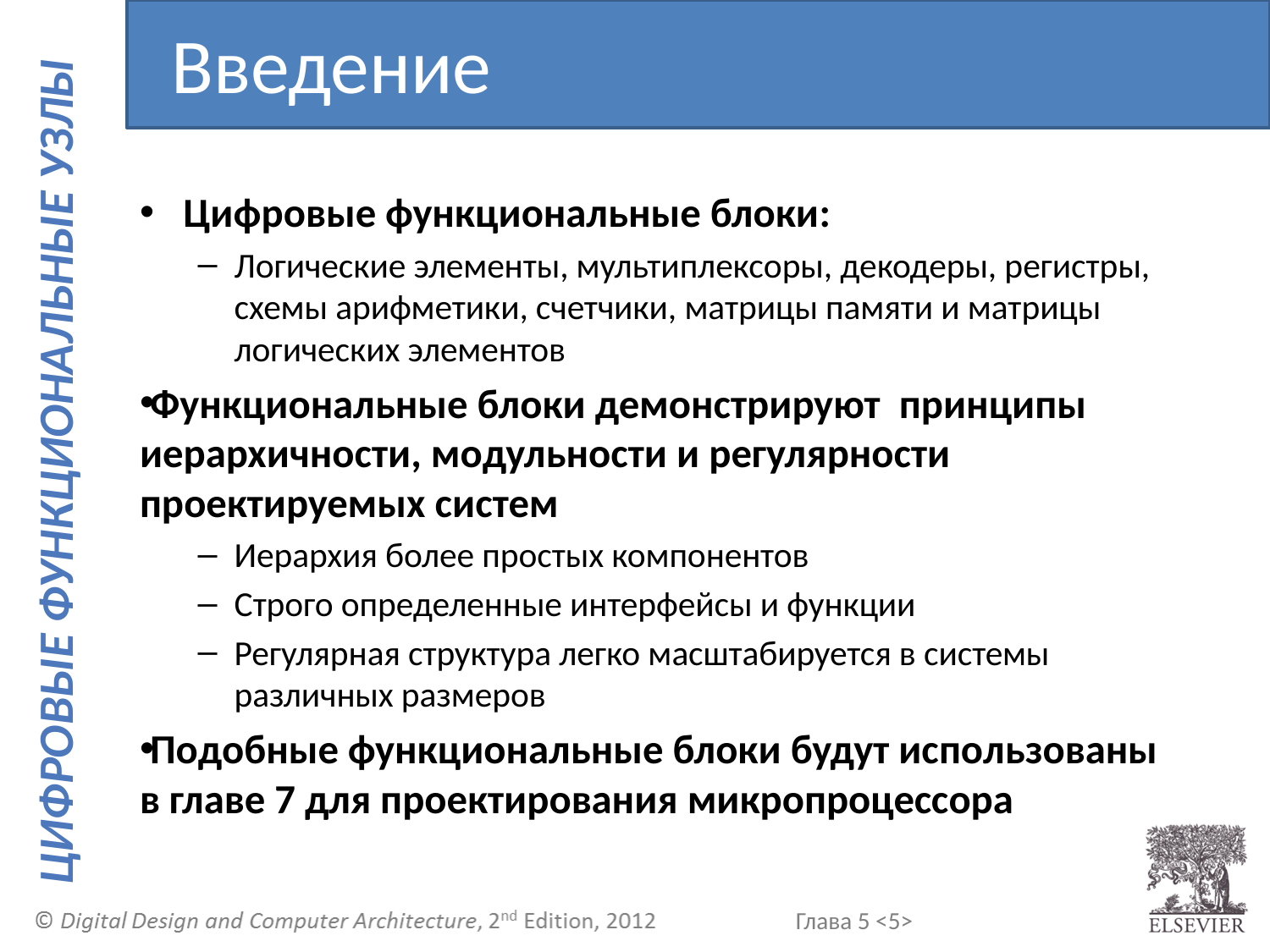

Введение
Цифровые функциональные блоки:
Логические элементы, мультиплексоры, декодеры, регистры, схемы арифметики, счетчики, матрицы памяти и матрицы логических элементов
Функциональные блоки демонстрируют  принципы иерархичности, модульности и регулярности проектируемых систем
Иерархия более простых компонентов
Строго определенные интерфейсы и функции
Регулярная структура легко масштабируется в системы различных размеров
Подобные функциональные блоки будут использованы в главе 7 для проектирования микропроцессора